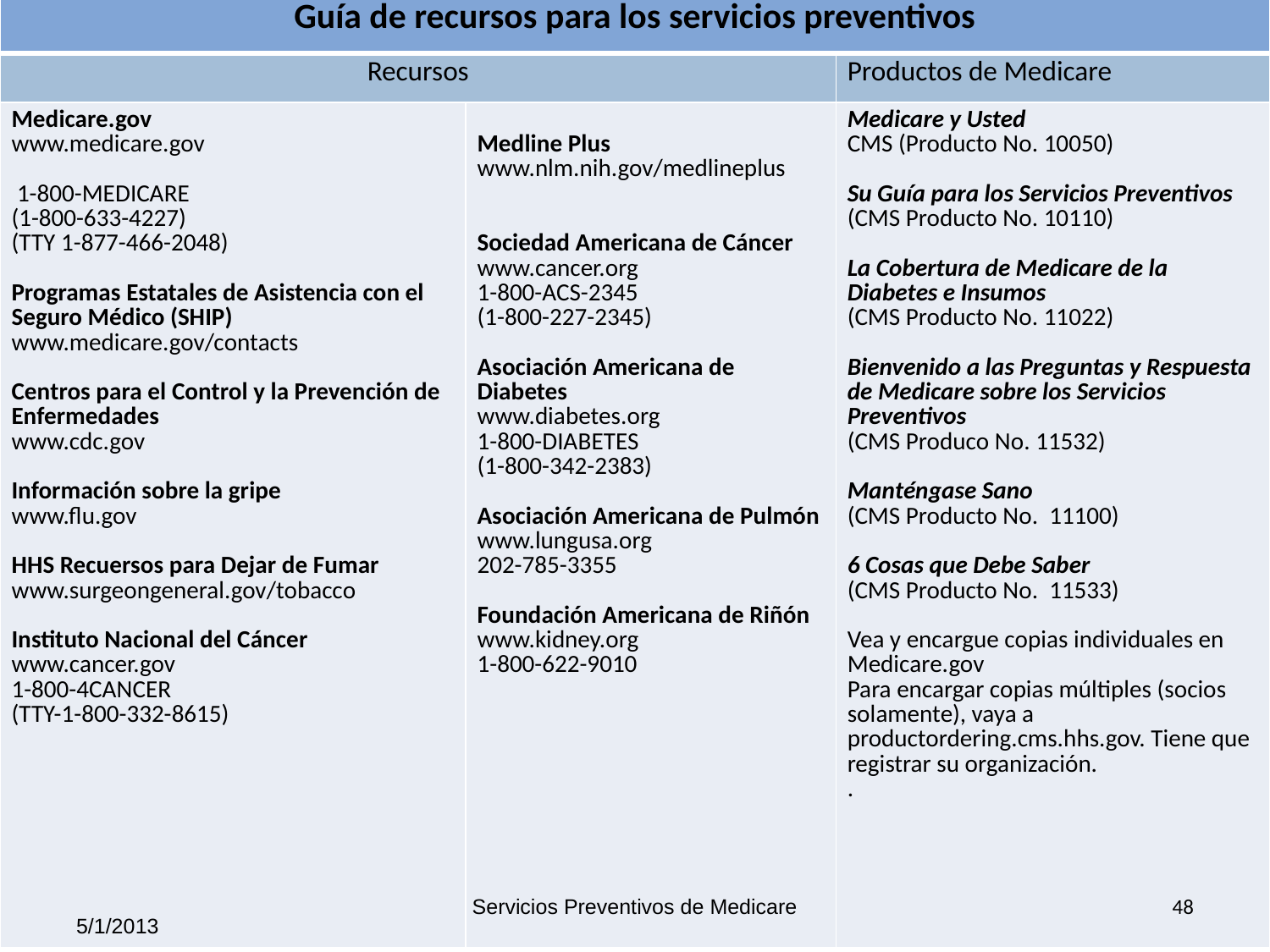

| Guía de recursos para los servicios preventivos |  |  |
| --- | --- | --- |
| Recursos |  | Productos de Medicare |
| Medicare.gov www.medicare.gov 1-800-MEDICARE (1-800-633-4227) (TTY 1-877-466-2048) Programas Estatales de Asistencia con el Seguro Médico (SHIP) www.medicare.gov/contacts Centros para el Control y la Prevención de Enfermedades www.cdc.gov Información sobre la gripe www.flu.gov HHS Recuersos para Dejar de Fumar www.surgeongeneral.gov/tobacco Instituto Nacional del Cáncer www.cancer.gov 1-800-4CANCER (TTY-1-800-332-8615) | Medline Plus www.nlm.nih.gov/medlineplus Sociedad Americana de Cáncer www.cancer.org 1-800-ACS-2345 (1-800-227-2345) Asociación Americana de Diabetes www.diabetes.org 1-800-DIABETES (1-800-342-2383) Asociación Americana de Pulmón www.lungusa.org 202-785-3355 Foundación Americana de Riñón www.kidney.org 1-800-622-9010 | Medicare y Usted CMS (Producto No. 10050) Su Guía para los Servicios Preventivos (CMS Producto No. 10110) La Cobertura de Medicare de la Diabetes e Insumos (CMS Producto No. 11022) Bienvenido a las Preguntas y Respuesta de Medicare sobre los Servicios Preventivos (CMS Produco No. 11532) Manténgase Sano (CMS Producto No. 11100) 6 Cosas que Debe Saber (CMS Producto No. 11533) Vea y encargue copias individuales en Medicare.gov Para encargar copias múltiples (socios solamente), vaya a productordering.cms.hhs.gov. Tiene que registrar su organización. . |
#
Servicios Preventivos de Medicare
48
5/1/2013